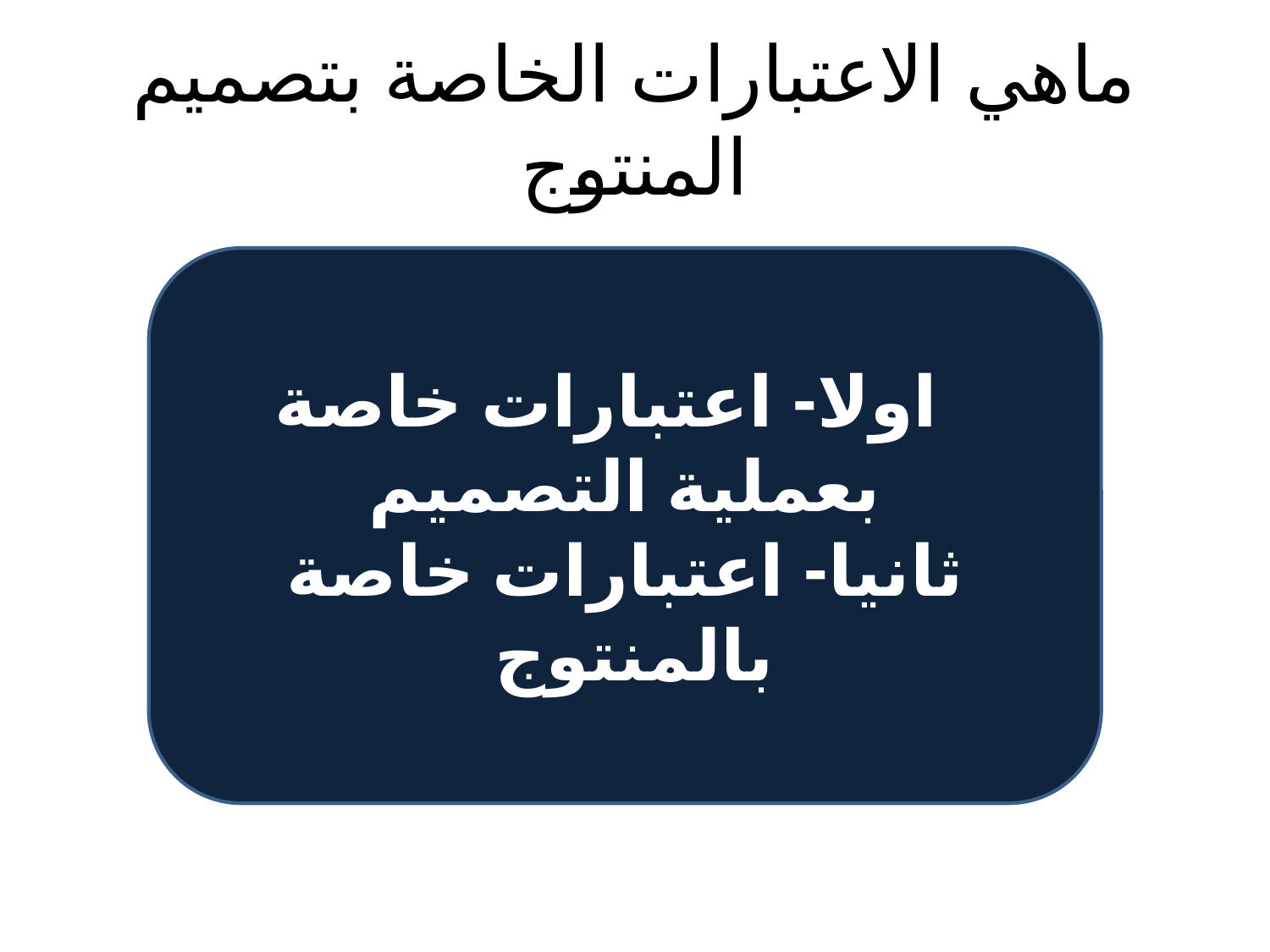

# ماهي الاعتبارات الخاصة بتصميم المنتوج

  اولا- اعتبارات خاصة بعملية التصميم
ثانيا- اعتبارات خاصة بالمنتوج